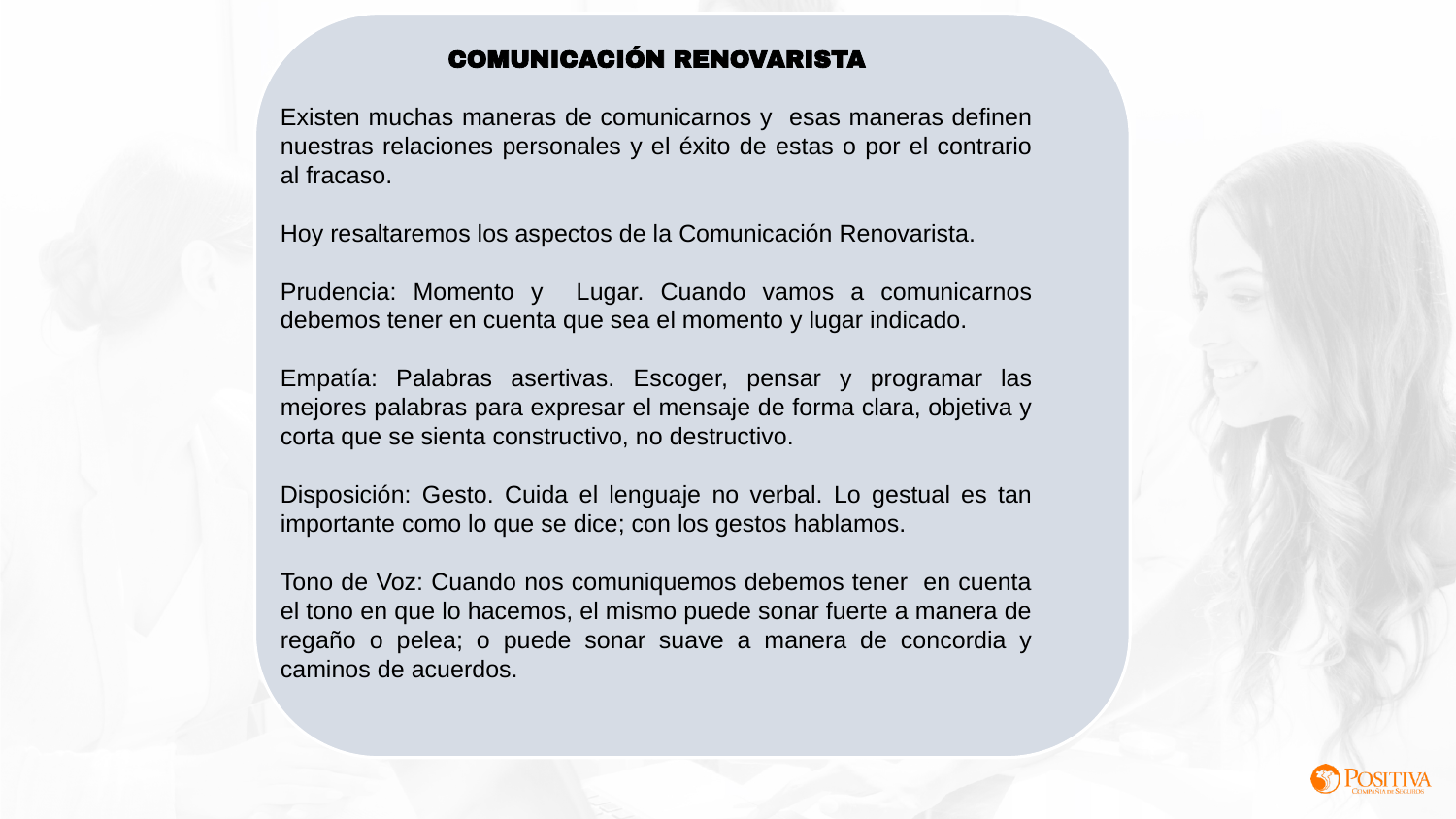

COMUNICACIÓN RENOVARISTA

Existen muchas maneras de comunicarnos y  esas maneras definen nuestras relaciones personales y el éxito de estas o por el contrario al fracaso.

Hoy resaltaremos los aspectos de la Comunicación Renovarista.

Prudencia: Momento y  Lugar. Cuando vamos a comunicarnos debemos tener en cuenta que sea el momento y lugar indicado.

Empatía: Palabras asertivas. Escoger, pensar y programar las mejores palabras para expresar el mensaje de forma clara, objetiva y corta que se sienta constructivo, no destructivo.

Disposición: Gesto. Cuida el lenguaje no verbal. Lo gestual es tan importante como lo que se dice; con los gestos hablamos.

Tono de Voz: Cuando nos comuniquemos debemos tener  en cuenta el tono en que lo hacemos, el mismo puede sonar fuerte a manera de regaño o pelea; o puede sonar suave a manera de concordia y caminos de acuerdos.